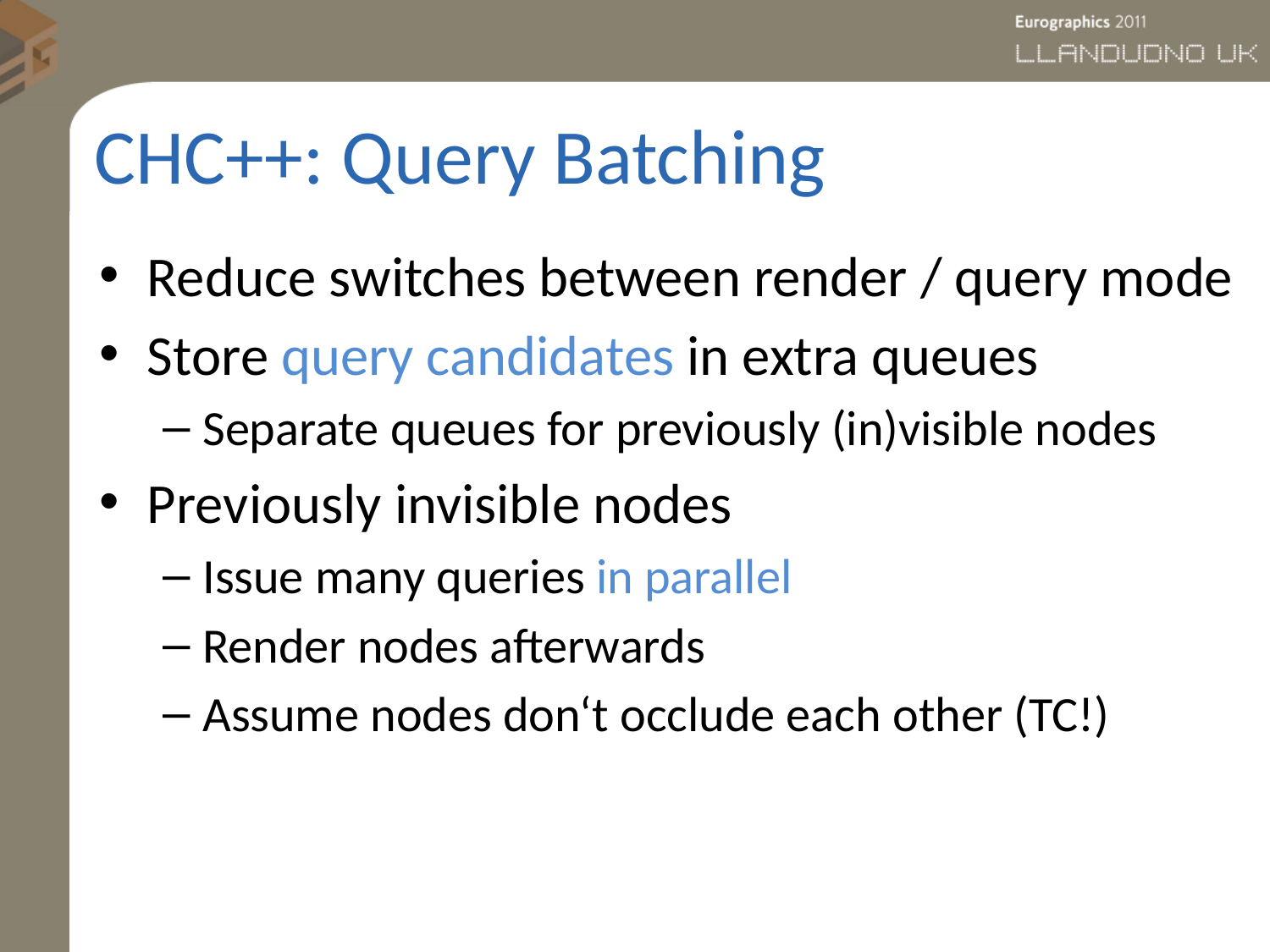

# CHC++: Query Batching
Reduce switches between render / query mode
Store query candidates in extra queues
Separate queues for previously (in)visible nodes
Previously invisible nodes
Issue many queries in parallel
Render nodes afterwards
Assume nodes don‘t occlude each other (TC!)